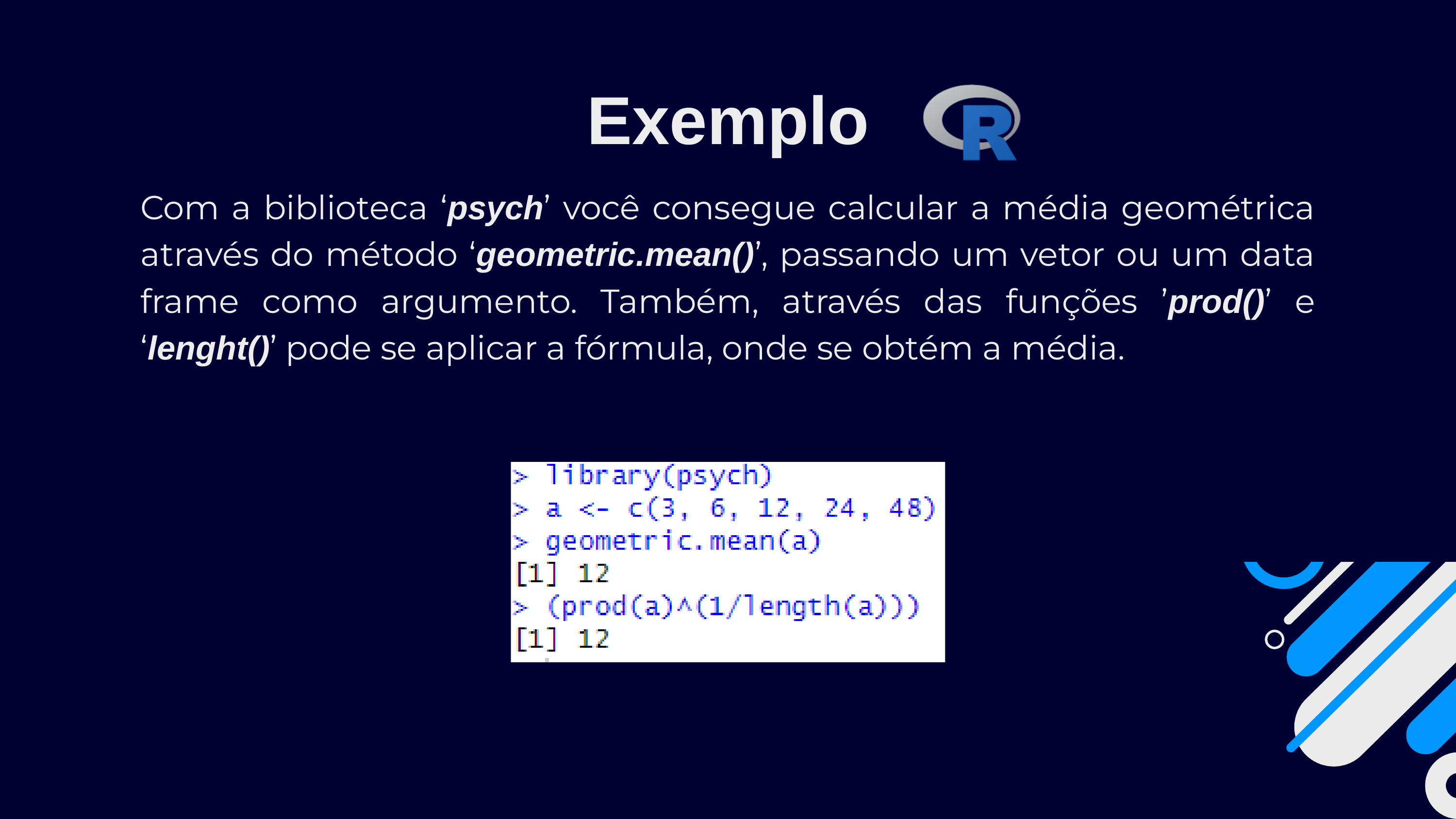

Exemplo
Com a biblioteca ‘psych’ você consegue calcular a média geométrica através do método ‘geometric.mean()’, passando um vetor ou um data frame como argumento. Também, através das funções ’prod()’ e ‘lenght()’ pode se aplicar a fórmula, onde se obtém a média.